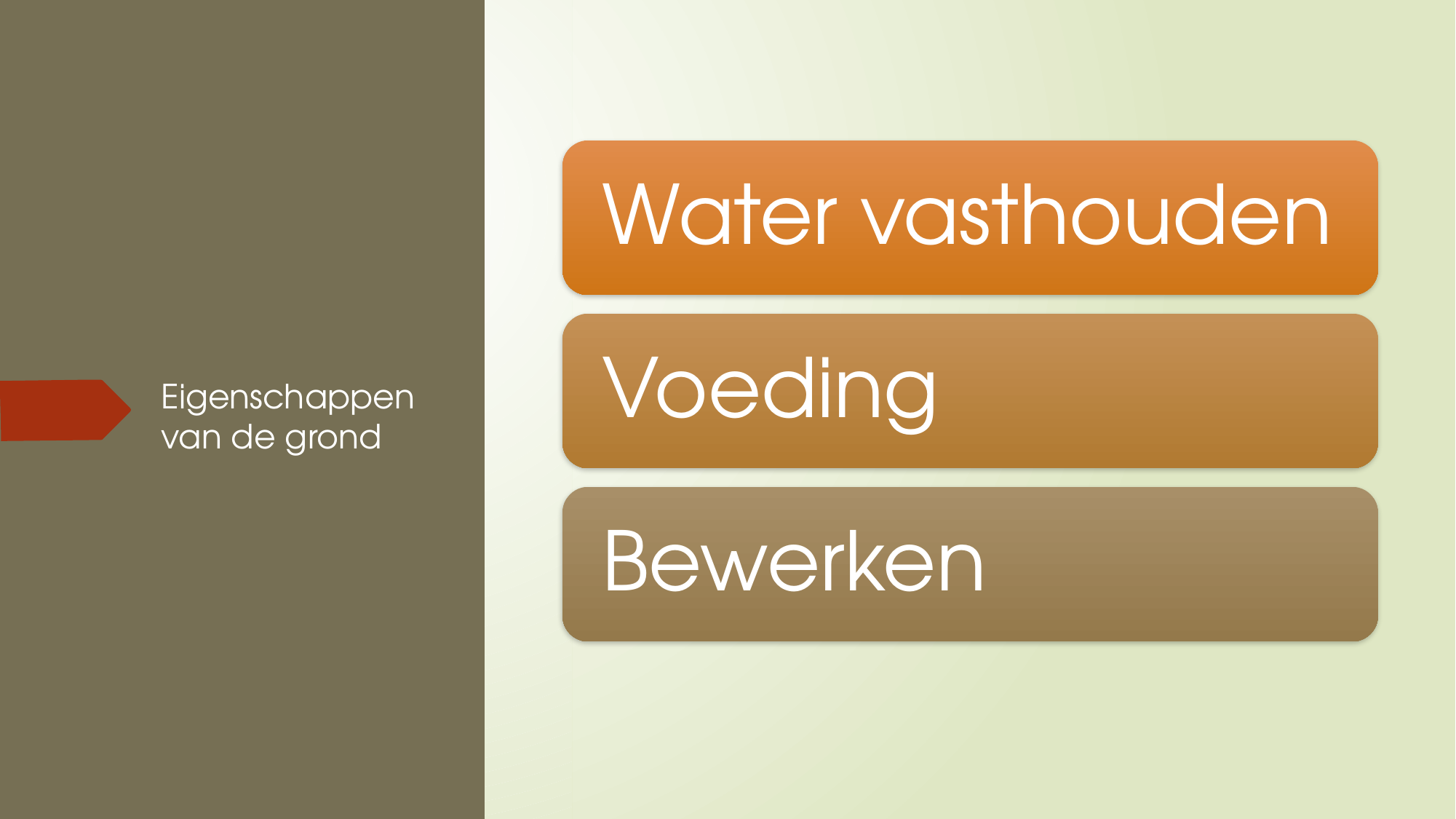

Water vasthouden
Voeding
Bewerken
# Eigenschappen van de grond